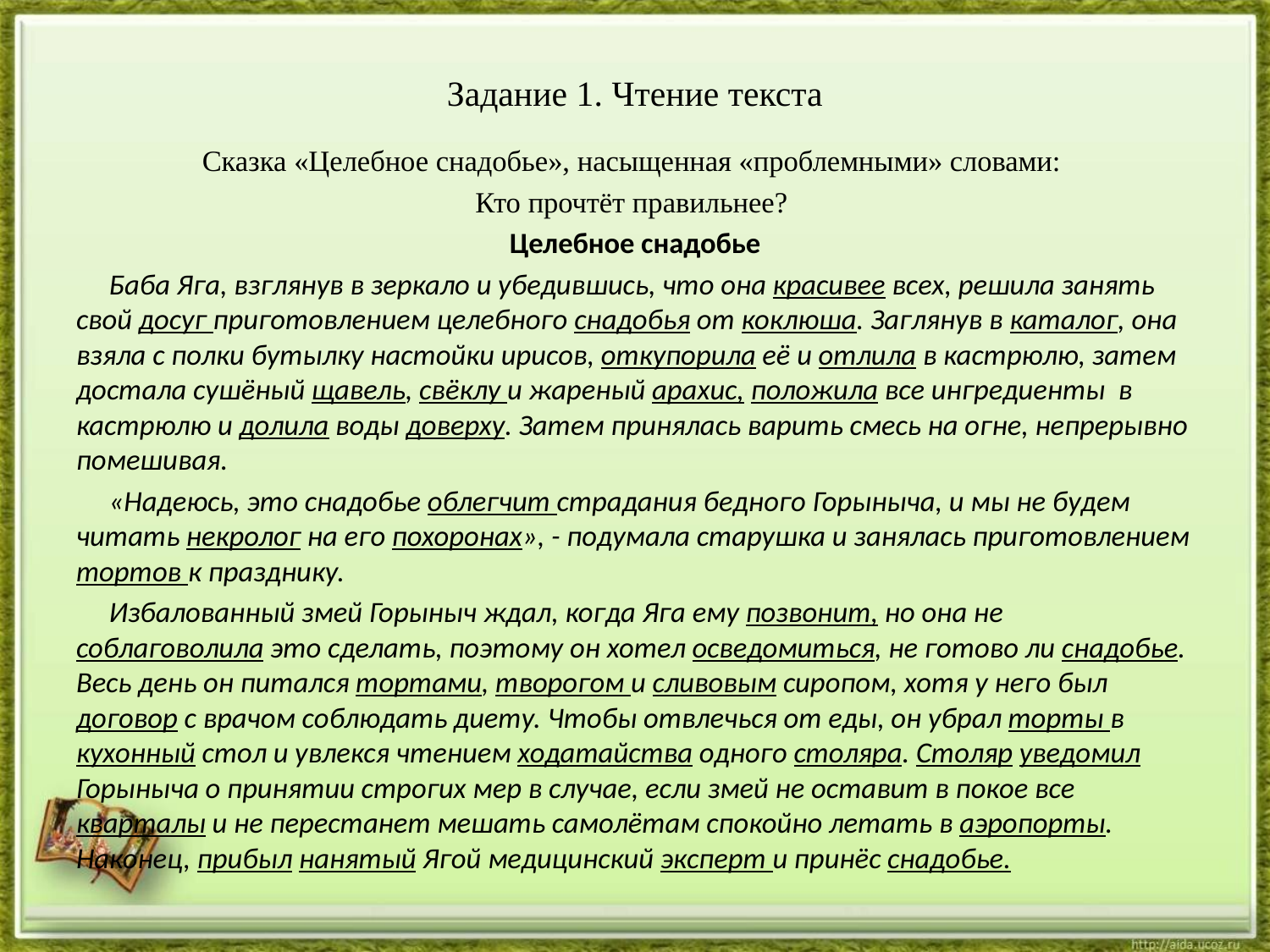

# Задание 1. Чтение текста
Сказка «Целебное снадобье», насыщенная «проблемными» словами:
Кто прочтёт правильнее?
Целебное снадобье
     Баба Яга, взглянув в зеркало и убедившись, что она красивее всех, решила занять свой досуг приготовлением целебного снадобья от коклюша. Заглянув в каталог, она взяла с полки бутылку настойки ирисов, откупорила её и отлила в кастрюлю, затем достала сушёный щавель, свёклу и жареный арахис, положила все ингредиенты  в кастрюлю и долила воды доверху. Затем принялась варить смесь на огне, непрерывно помешивая.
     «Надеюсь, это снадобье облегчит страдания бедного Горыныча, и мы не будем читать некролог на его похоронах», - подумала старушка и занялась приготовлением тортов к празднику.
     Избалованный змей Горыныч ждал, когда Яга ему позвонит, но она не соблаговолила это сделать, поэтому он хотел осведомиться, не готово ли снадобье. Весь день он питался тортами, творогом и сливовым сиропом, хотя у него был договор с врачом соблюдать диету. Чтобы отвлечься от еды, он убрал торты в кухонный стол и увлекся чтением ходатайства одного столяра. Столяр уведомил Горыныча о принятии строгих мер в случае, если змей не оставит в покое все кварталы и не перестанет мешать самолётам спокойно летать в аэропорты. Наконец, прибыл нанятый Ягой медицинский эксперт и принёс снадобье.